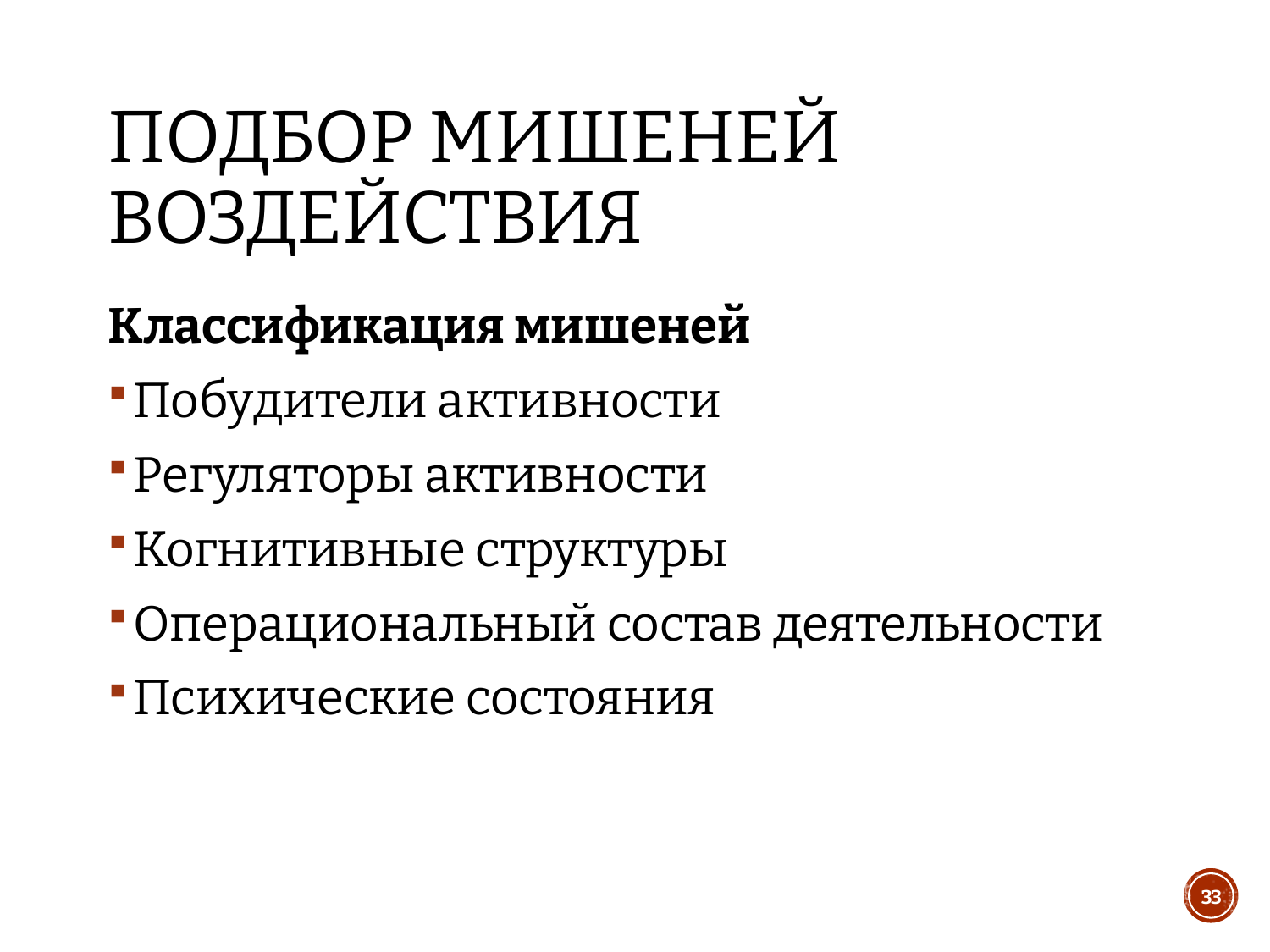

# Подбор мишеней воздействия
Классификация мишеней
Побудители активности
Регуляторы активности
Когнитивные структуры
Операциональный состав деятельности
Психические состояния
33